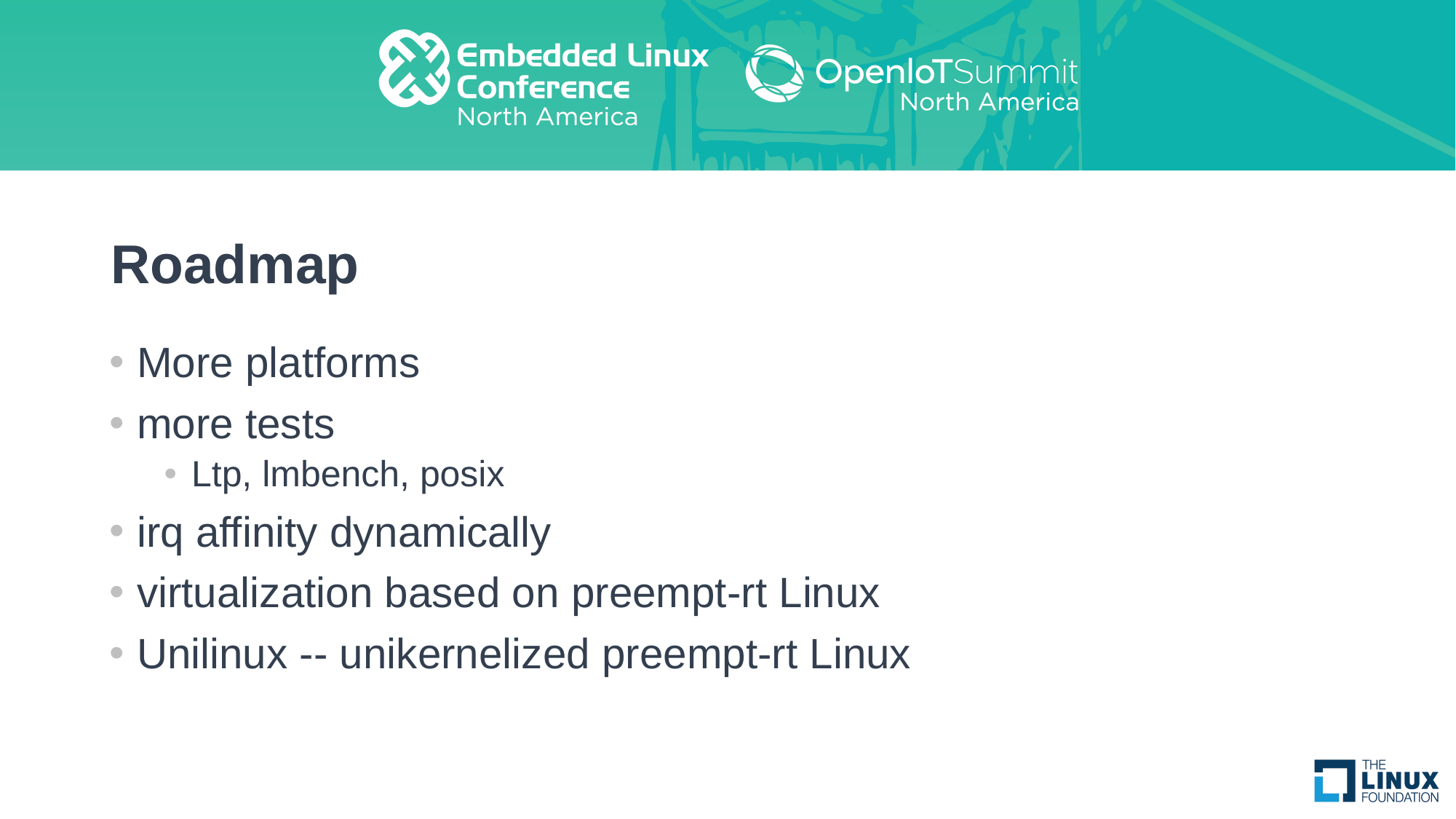

# Roadmap
More platforms
more tests
Ltp, lmbench, posix
irq affinity dynamically
virtualization based on preempt-rt Linux
Unilinux -- unikernelized preempt-rt Linux